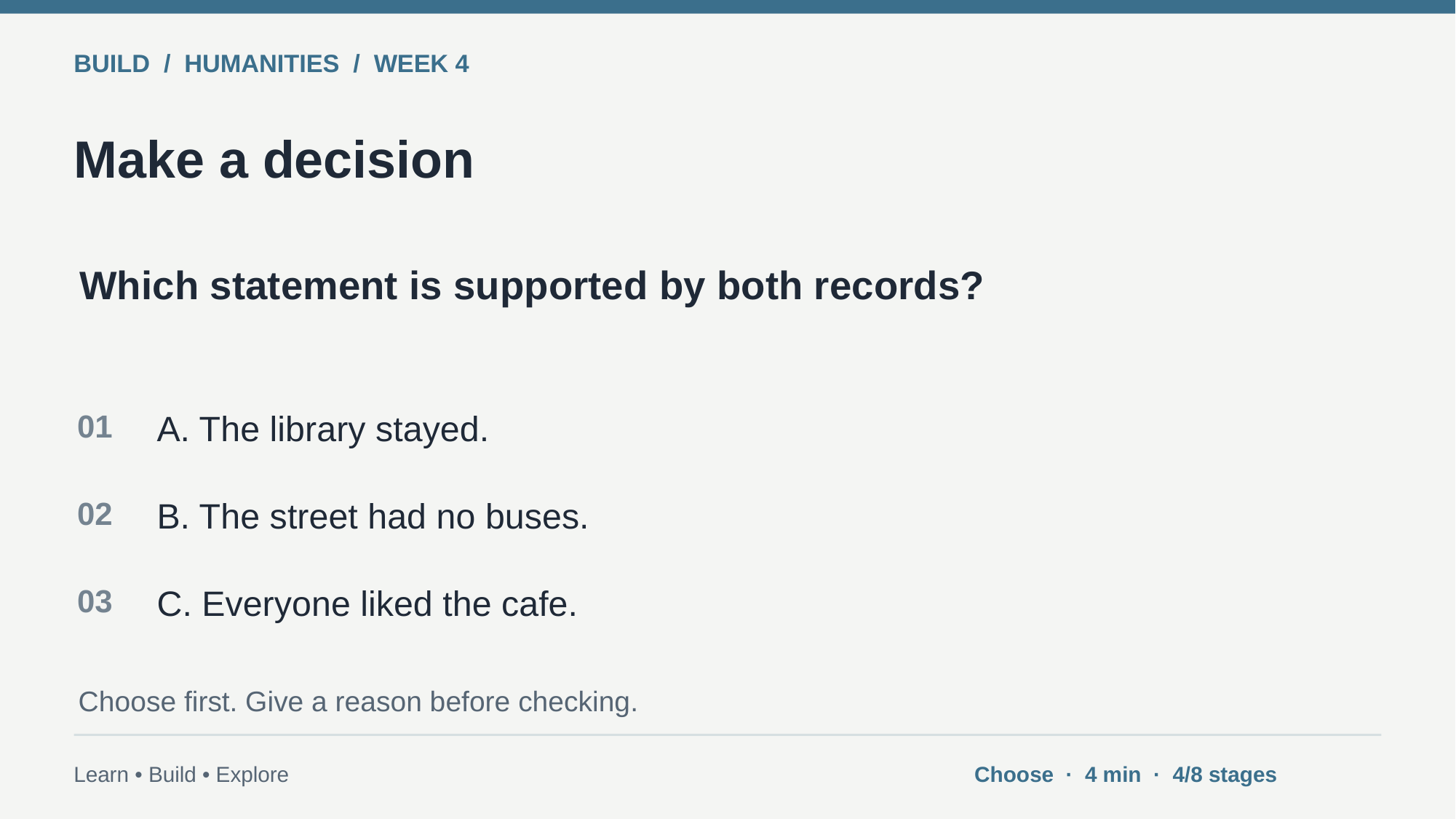

BUILD  /  HUMANITIES  /  WEEK 4
Make a decision
Which statement is supported by both records?
01
A. The library stayed.
02
B. The street had no buses.
03
C. Everyone liked the cafe.
Choose first. Give a reason before checking.

Learn • Build • Explore
Choose  ·  4 min  ·  4/8 stages